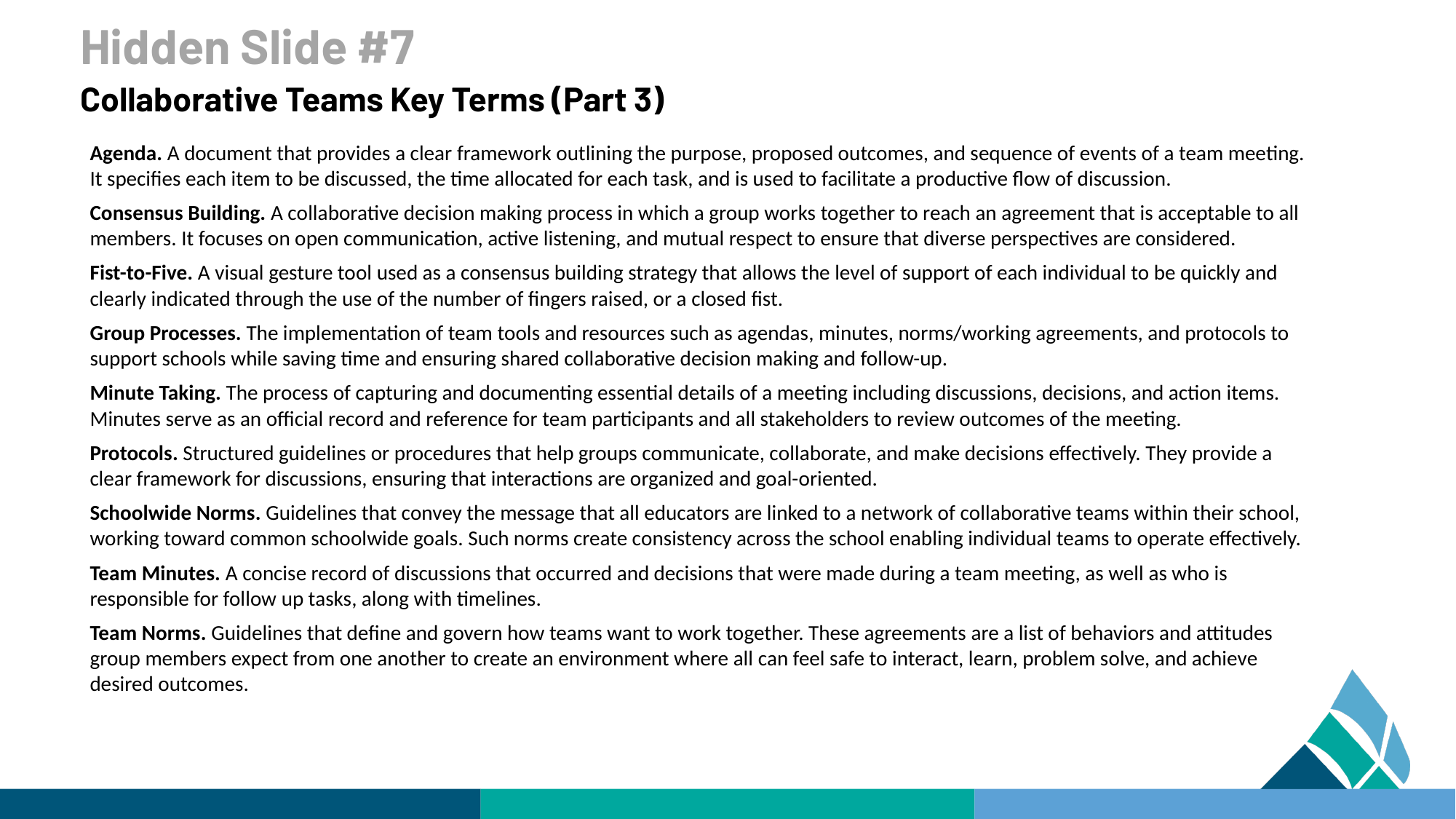

Hidden Slide #7
Collaborative Teams Key Terms (Part 3)
Agenda. A document that provides a clear framework outlining the purpose, proposed outcomes, and sequence of events of a team meeting. It specifies each item to be discussed, the time allocated for each task, and is used to facilitate a productive flow of discussion.
Consensus Building. A collaborative decision making process in which a group works together to reach an agreement that is acceptable to all members. It focuses on open communication, active listening, and mutual respect to ensure that diverse perspectives are considered.
Fist-to-Five. A visual gesture tool used as a consensus building strategy that allows the level of support of each individual to be quickly and clearly indicated through the use of the number of fingers raised, or a closed fist.
Group Processes. The implementation of team tools and resources such as agendas, minutes, norms/working agreements, and protocols to support schools while saving time and ensuring shared collaborative decision making and follow-up.
Minute Taking. The process of capturing and documenting essential details of a meeting including discussions, decisions, and action items.  Minutes serve as an official record and reference for team participants and all stakeholders to review outcomes of the meeting.
Protocols. Structured guidelines or procedures that help groups communicate, collaborate, and make decisions effectively. They provide a clear framework for discussions, ensuring that interactions are organized and goal-oriented.
Schoolwide Norms. Guidelines that convey the message that all educators are linked to a network of collaborative teams within their school, working toward common schoolwide goals. Such norms create consistency across the school enabling individual teams to operate effectively.
Team Minutes. A concise record of discussions that occurred and decisions that were made during a team meeting, as well as who is responsible for follow up tasks, along with timelines.
Team Norms. Guidelines that define and govern how teams want to work together. These agreements are a list of behaviors and attitudes group members expect from one another to create an environment where all can feel safe to interact, learn, problem solve, and achieve desired outcomes.